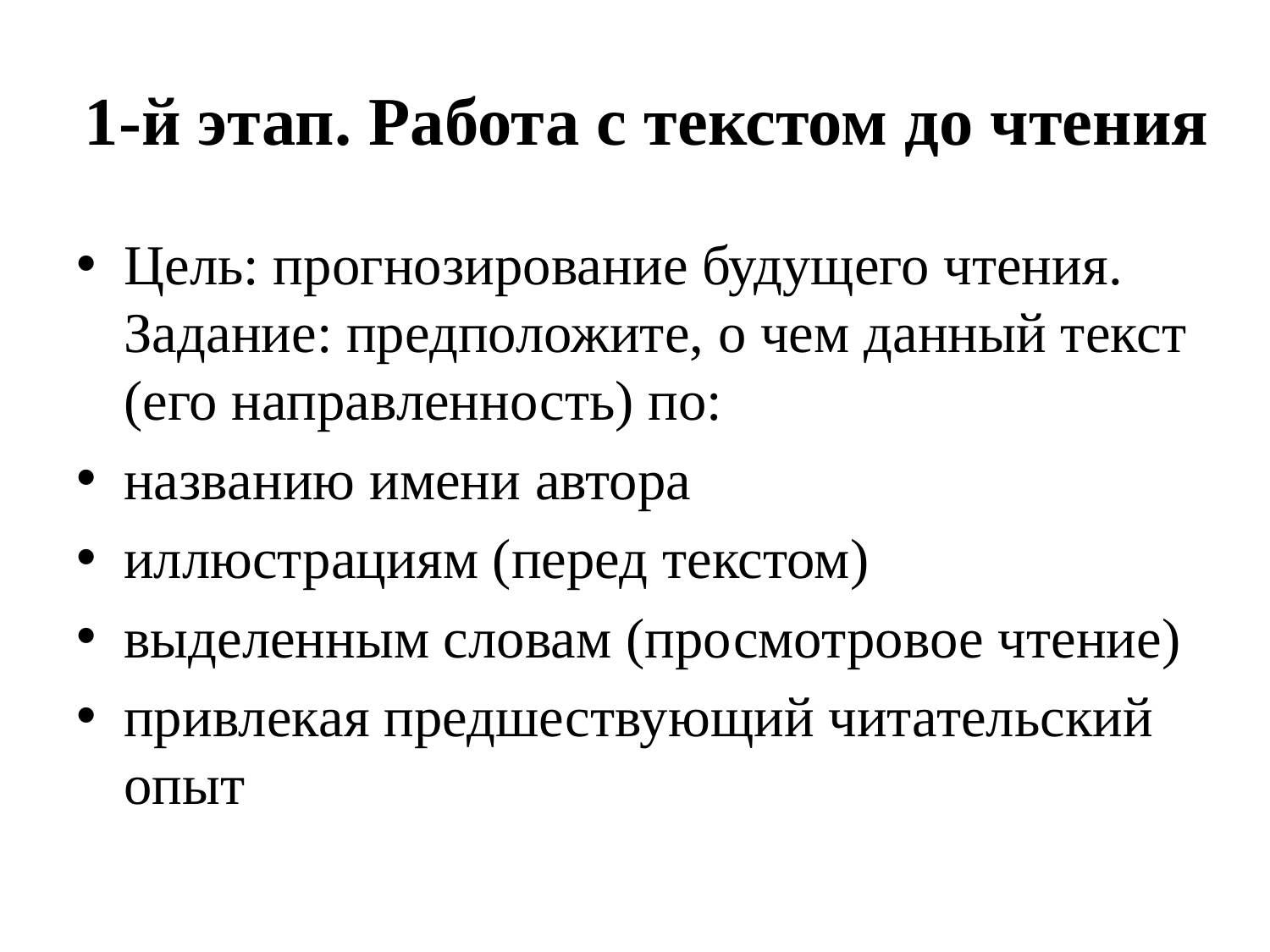

# 1-й этап. Работа с текстом до чтения
Цель: прогнозирование будущего чтения. Задание: предположите, о чем данный текст (его направленность) по:
названию имени автора
иллюстрациям (перед текстом)
выделенным словам (просмотровое чтение)
привлекая предшествующий читательский опыт